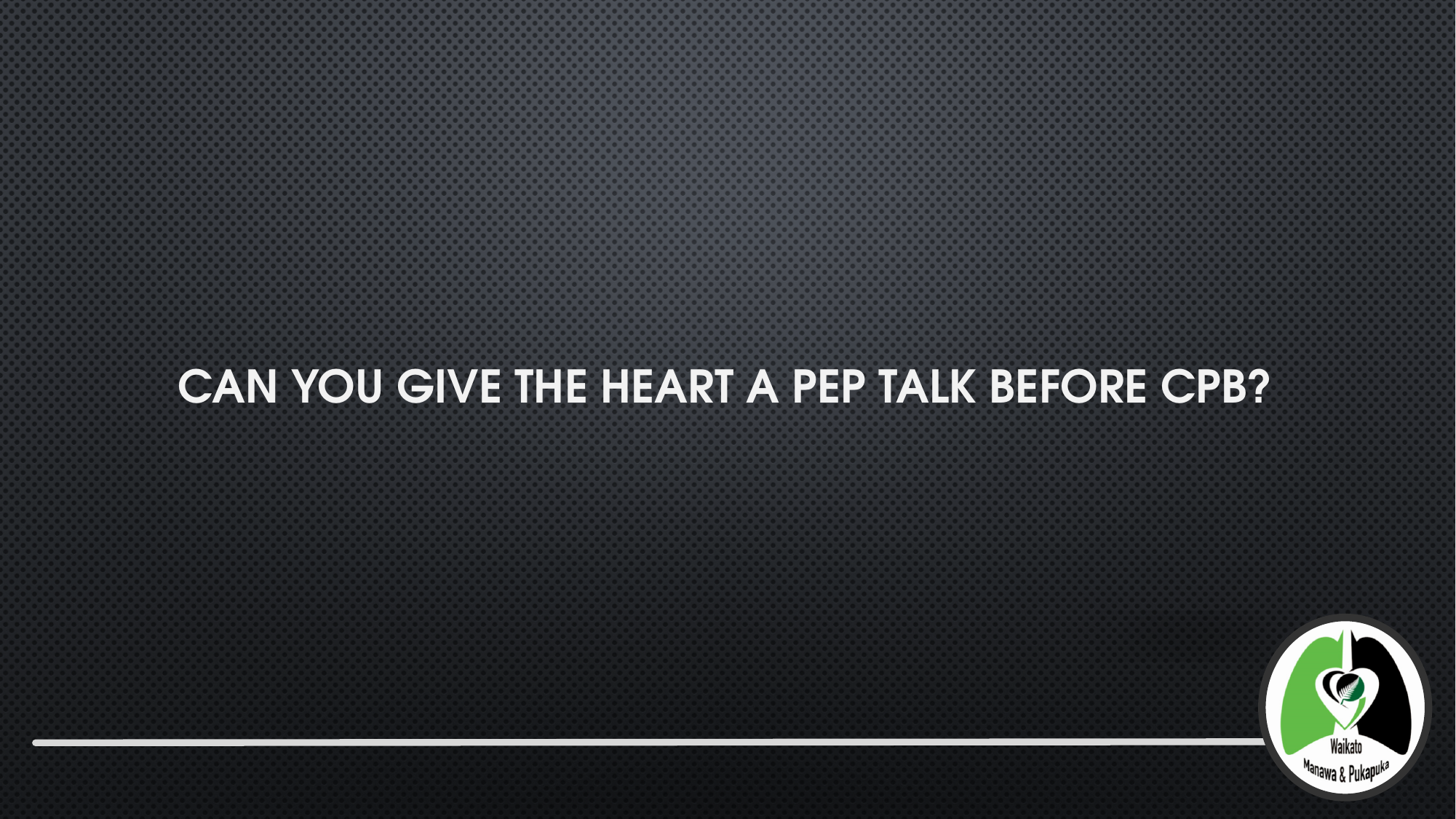

# Can you give the heart a pep Talk BEFORE CPB?